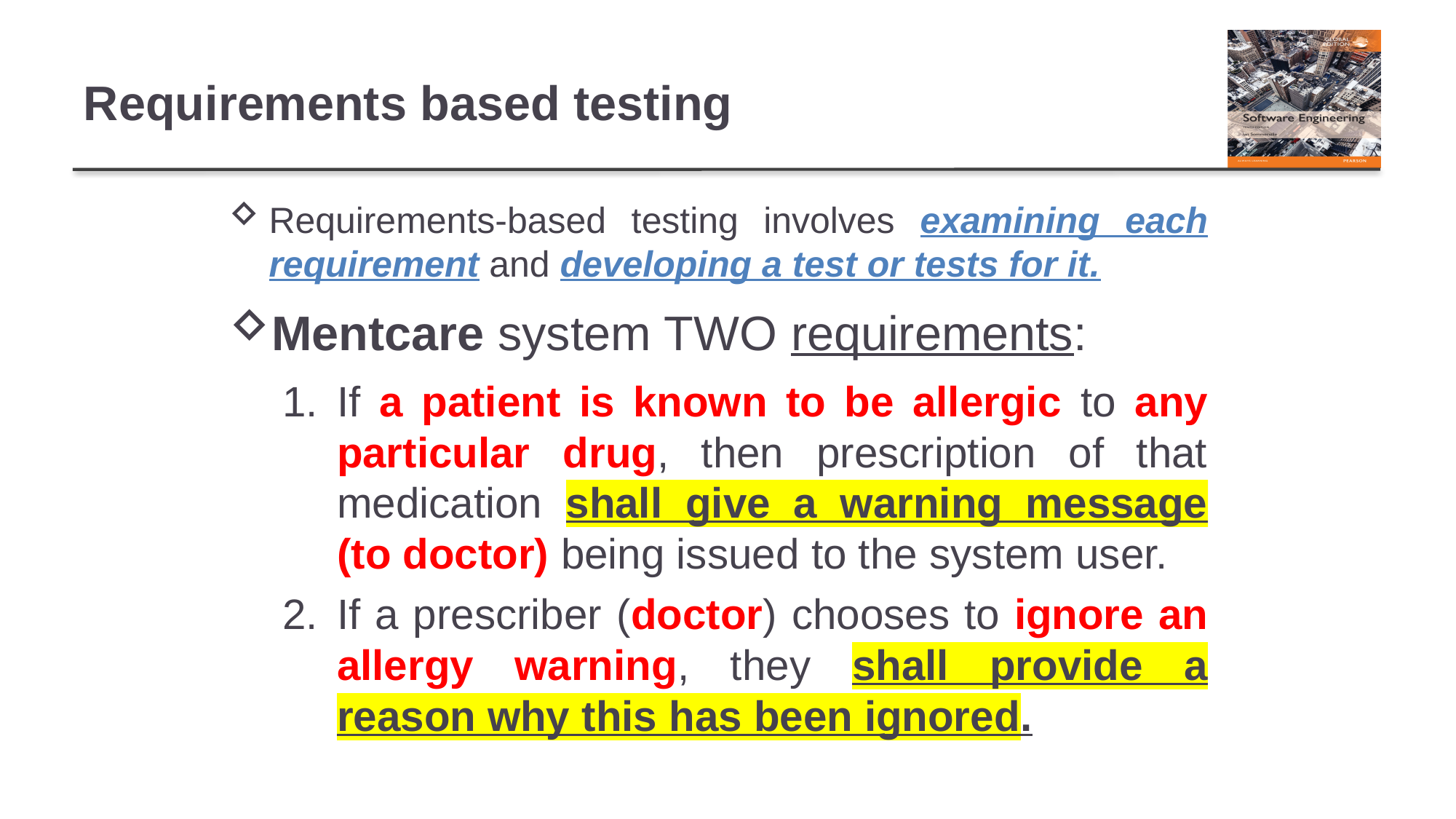

# Requirements based testing
Requirements-based testing involves examining each requirement and developing a test or tests for it.
Mentcare system TWO requirements:
If a patient is known to be allergic to any particular drug, then prescription of that medication shall give a warning message (to doctor) being issued to the system user.
If a prescriber (doctor) chooses to ignore an allergy warning, they shall provide a reason why this has been ignored.